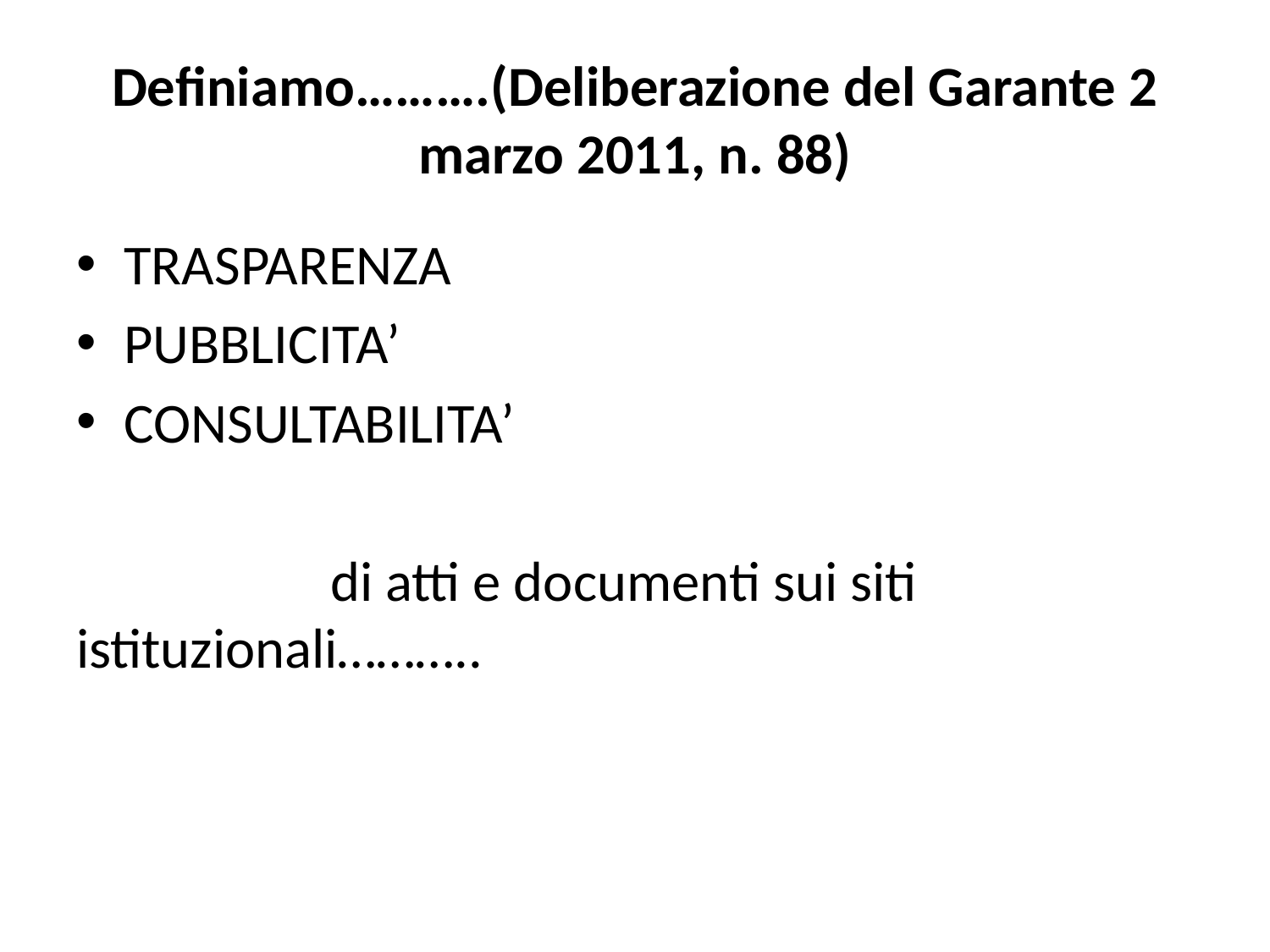

# Definiamo……….(Deliberazione del Garante 2 marzo 2011, n. 88)
TRASPARENZA
PUBBLICITA’
CONSULTABILITA’

		di atti e documenti sui siti istituzionali………..